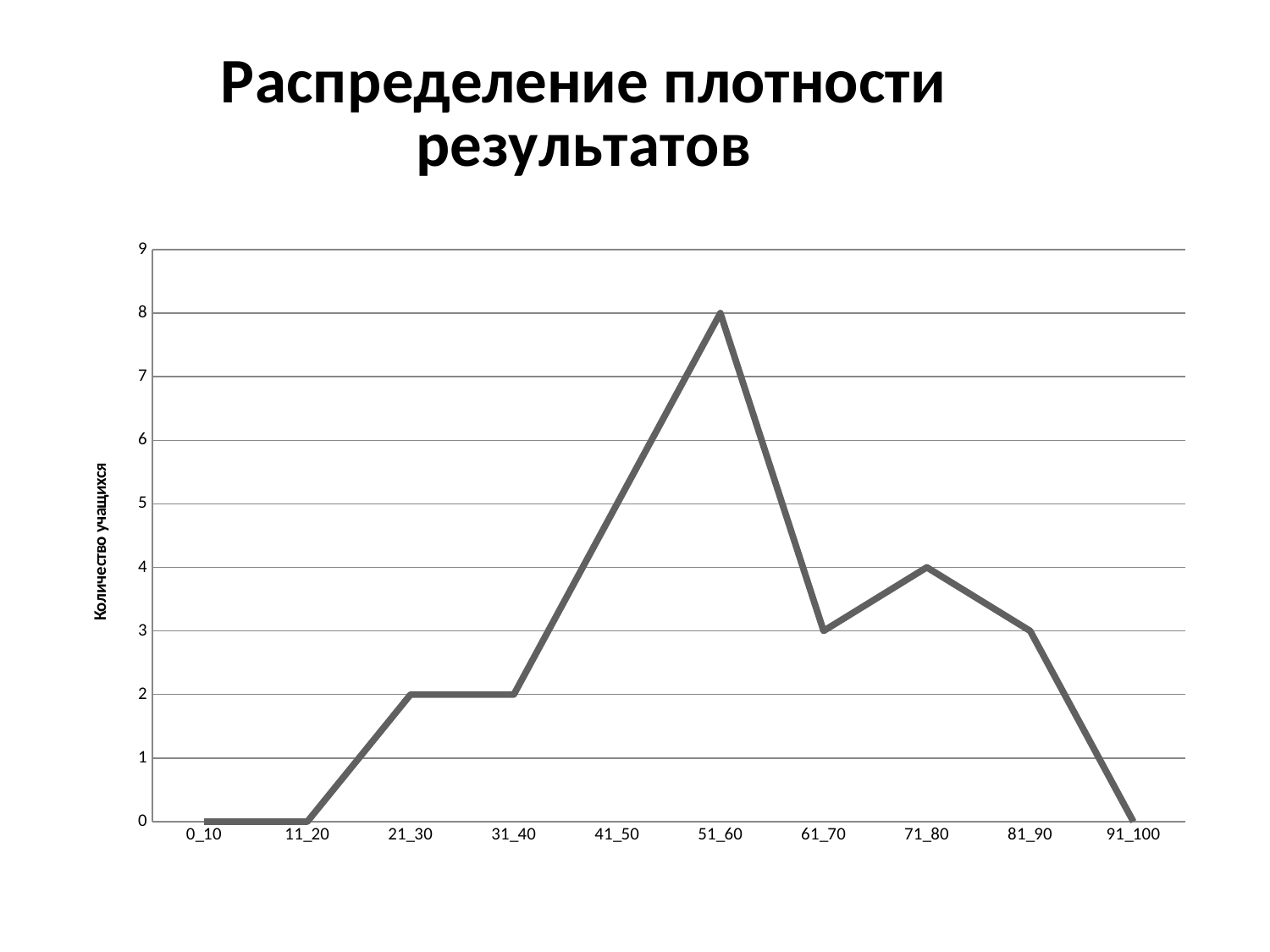

### Chart: Распределение плотности результатов

| Category |  |
|---|---|
| 0_10 | 0.0 |
| 11_20 | 0.0 |
| 21_30 | 2.0 |
| 31_40 | 2.0 |
| 41_50 | 5.0 |
| 51_60 | 8.0 |
| 61_70 | 3.0 |
| 71_80 | 4.0 |
| 81_90 | 3.0 |
| 91_100 | 0.0 |